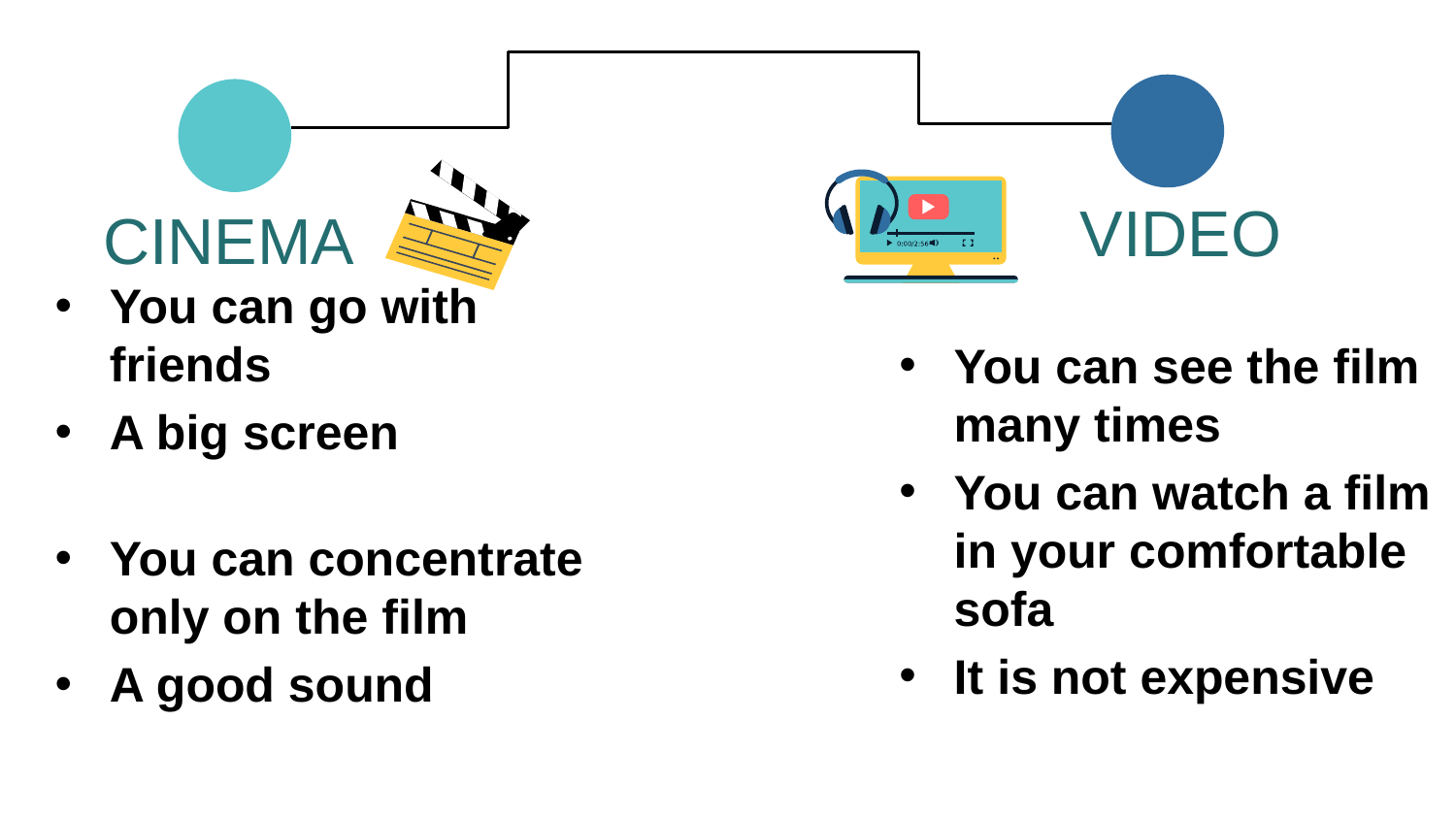

VIDEO
CINEMA
You can see the film many times
You can watch a film in your comfortable sofa
It is not expensive
You can go with friends
A big screen
You can concentrate only on the film
A good sound